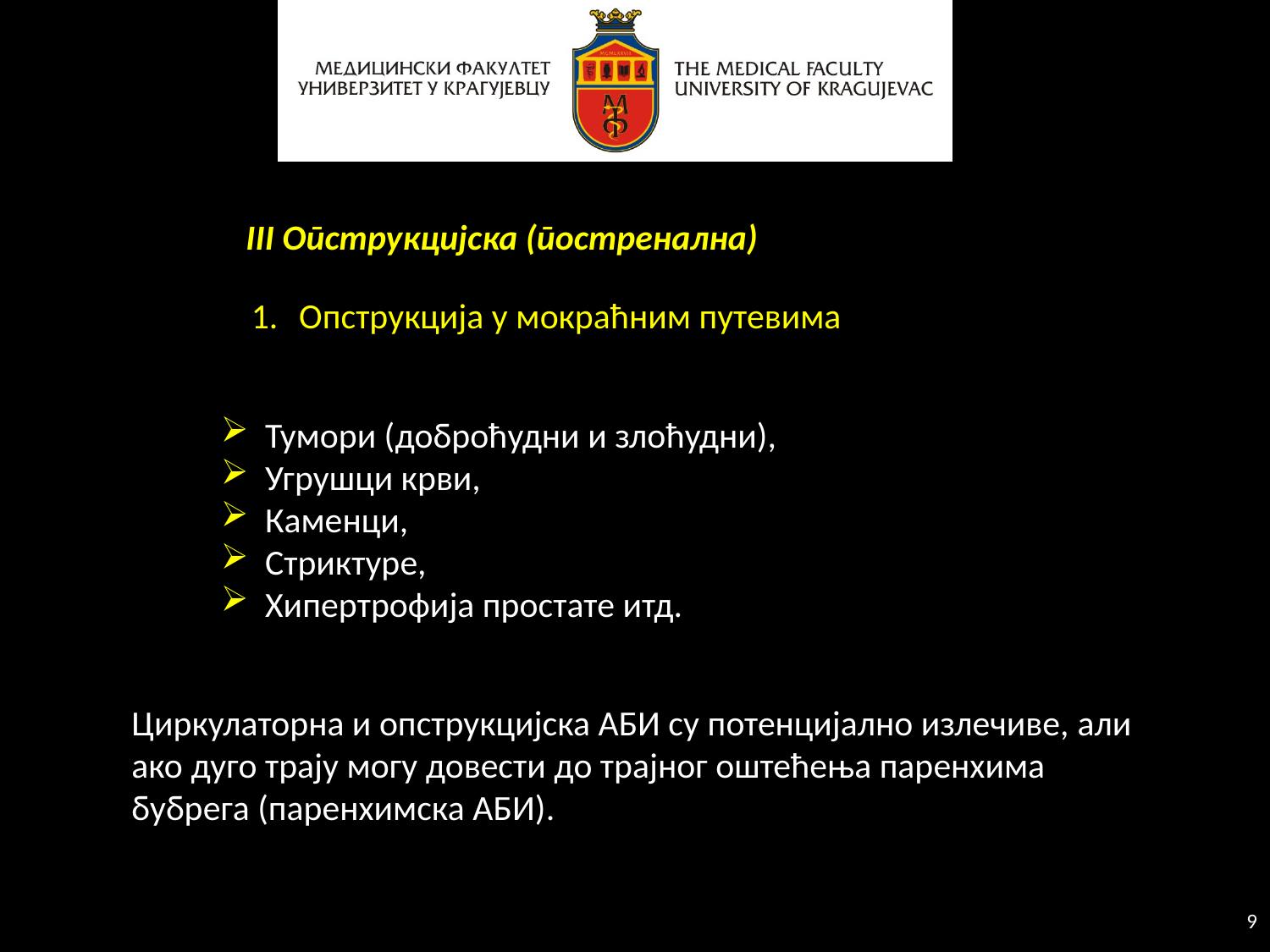

III Опструкцијска (постренална)
Опструкција у мокраћним путевима
  Тумори (доброћудни и злоћудни),
  Угрушци крви,
  Каменци,
  Стриктуре,
  Хипертрофија простате итд.
Циркулаторна и опструкцијска АБИ су потенцијално излечиве, али ако дуго трају могу довести до трајног оштећења паренхима бубрега (паренхимска АБИ).
9